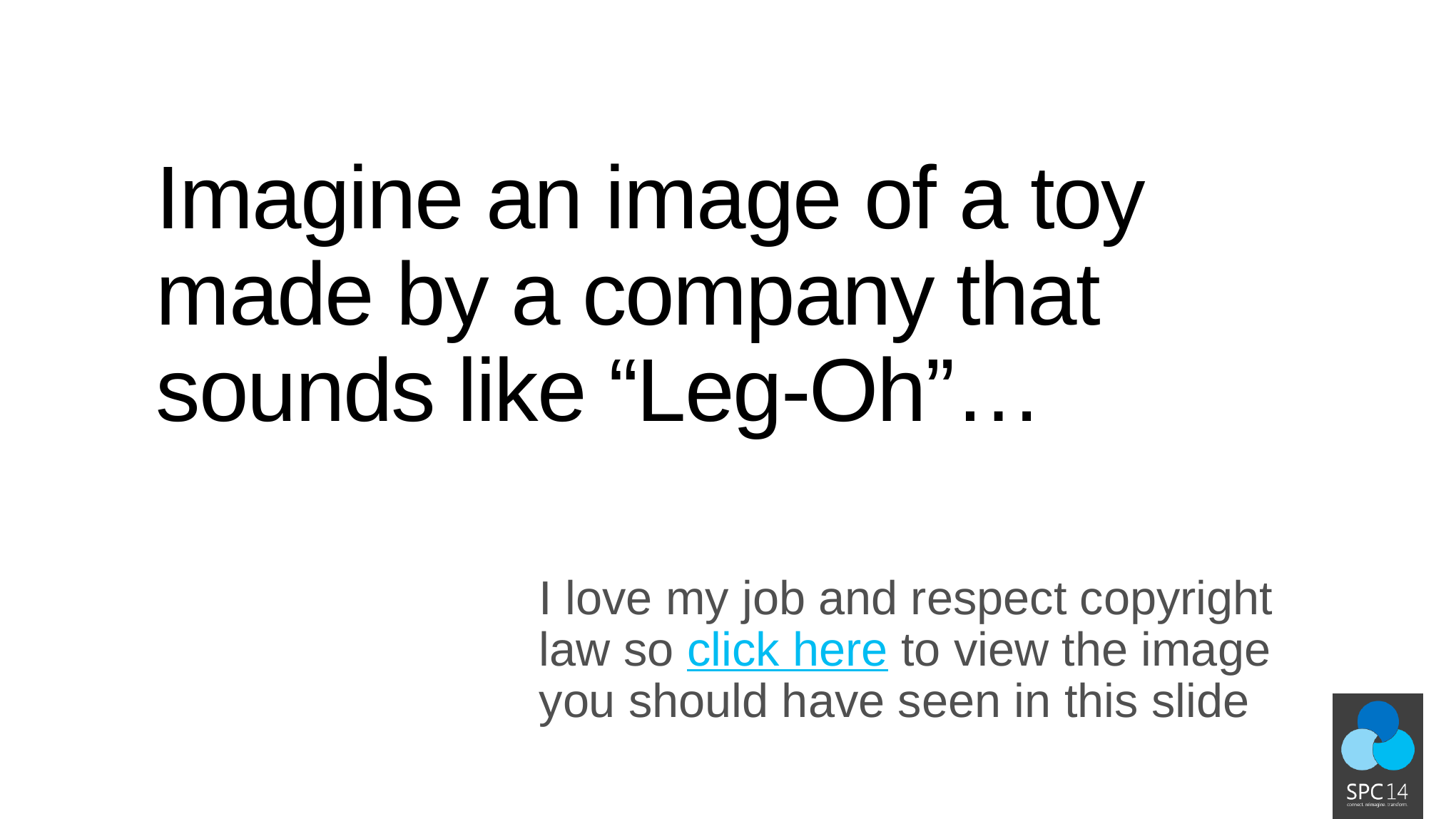

Microsoft Good
# Imagine an image of a toy  made by a company that sounds like “Leg-Oh”…
I love my job and respect copyright law so click here to view the image you should have seen in this slide